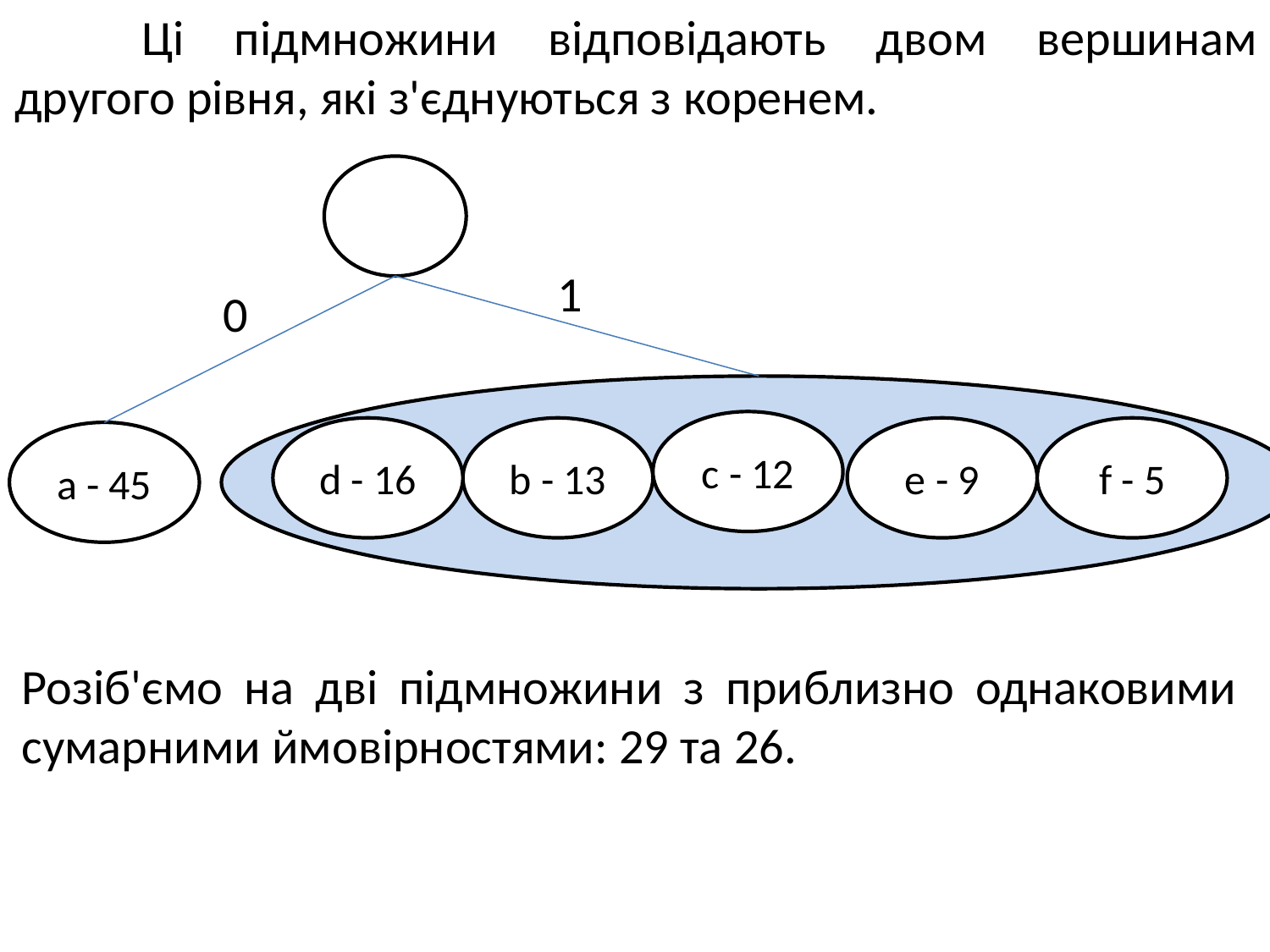

Ці підмножини відповідають двом вершинам другого рівня, які з'єднуються з коренем.

1
0

c - 12
d - 16
b - 13
e - 9
f - 5
а - 45
Розіб'ємо на дві підмножини з приблизно однаковими сумарними ймовірностями: 29 та 26.